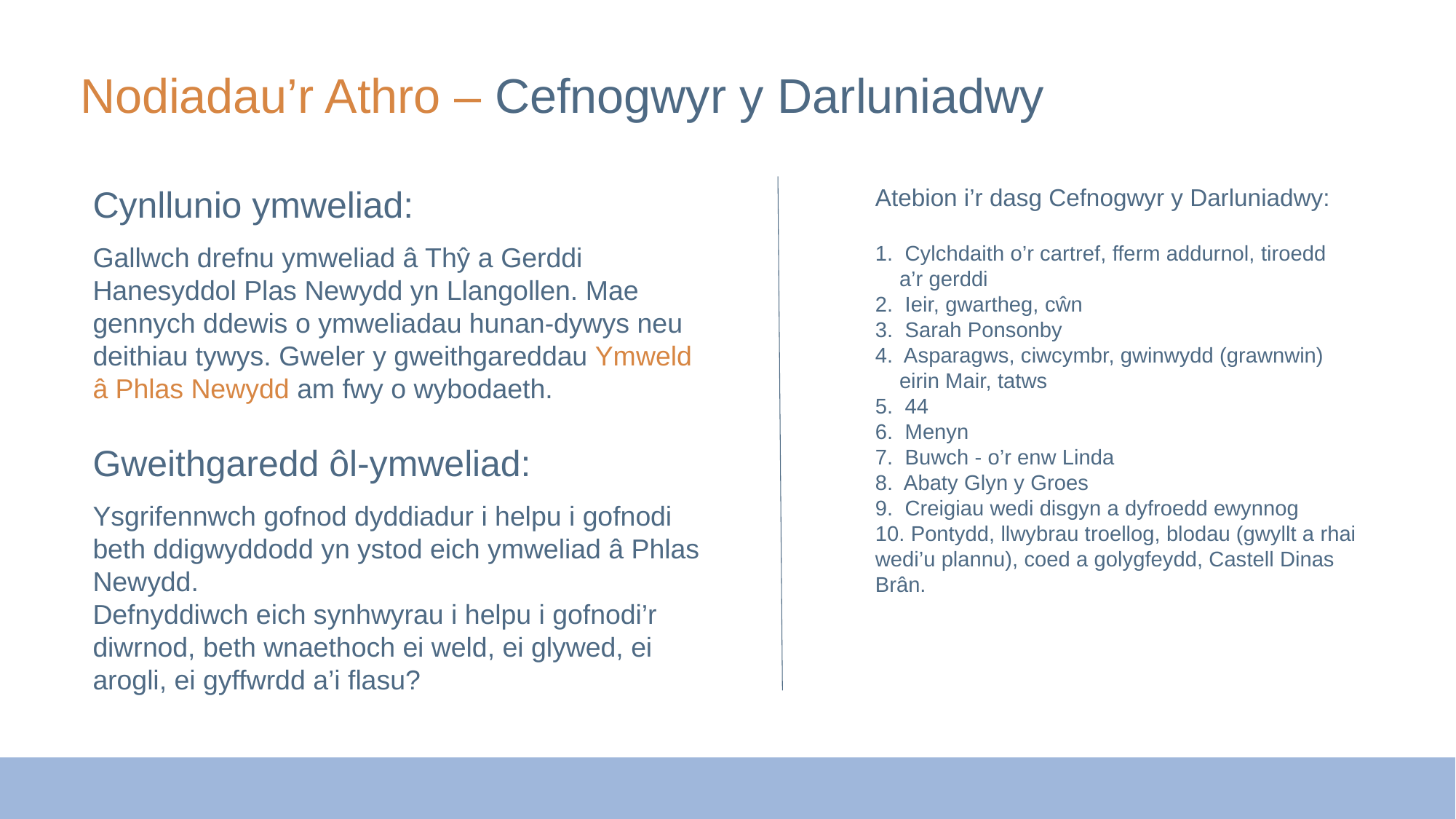

Nodiadau’r Athro – Cefnogwyr y Darluniadwy
Cynllunio ymweliad:

Gallwch drefnu ymweliad â Thŷ a Gerddi Hanesyddol Plas Newydd yn Llangollen. Mae gennych ddewis o ymweliadau hunan-dywys neu deithiau tywys. Gweler y gweithgareddau Ymweld â Phlas Newydd am fwy o wybodaeth.

Gweithgaredd ôl-ymweliad:

Ysgrifennwch gofnod dyddiadur i helpu i gofnodi beth ddigwyddodd yn ystod eich ymweliad â Phlas Newydd.
Defnyddiwch eich synhwyrau i helpu i gofnodi’r diwrnod, beth wnaethoch ei weld, ei glywed, ei arogli, ei gyffwrdd a’i flasu?
Atebion i’r dasg Cefnogwyr y Darluniadwy:

1.  Cylchdaith o’r cartref, fferm addurnol, tiroedd
    a’r gerddi
2.  Ieir, gwartheg, cŵn
3.  Sarah Ponsonby
4.  Asparagws, ciwcymbr, gwinwydd (grawnwin)
    eirin Mair, tatws
5.  44
6.  Menyn
7.  Buwch - o’r enw Linda
8.  Abaty Glyn y Groes
9.  Creigiau wedi disgyn a dyfroedd ewynnog
10. Pontydd, llwybrau troellog, blodau (gwyllt a rhai wedi’u plannu), coed a golygfeydd, Castell Dinas Brân.